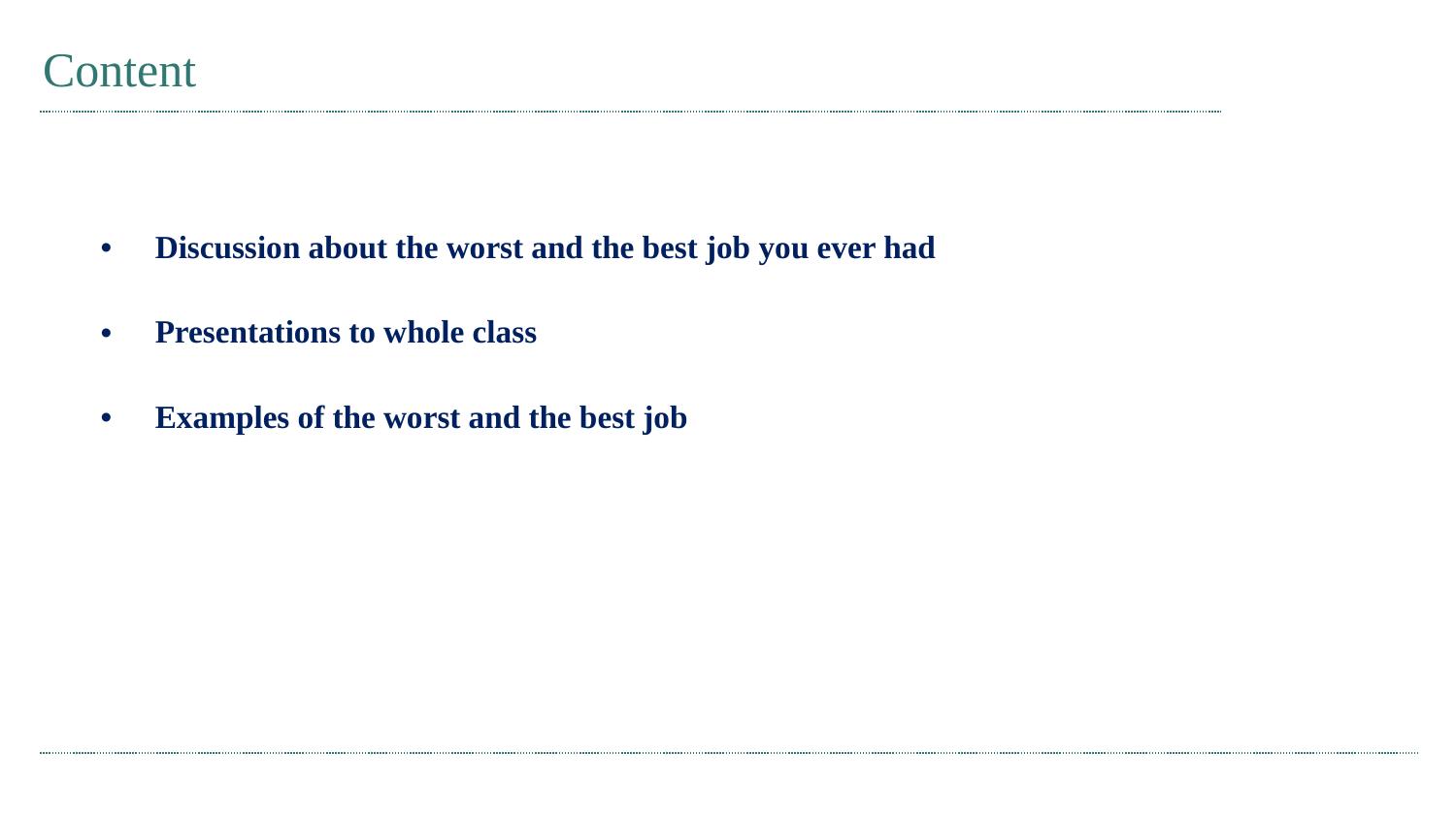

# Content

Discussion about the worst and the best job you ever had

Presentations to whole class

Examples of the worst and the best job